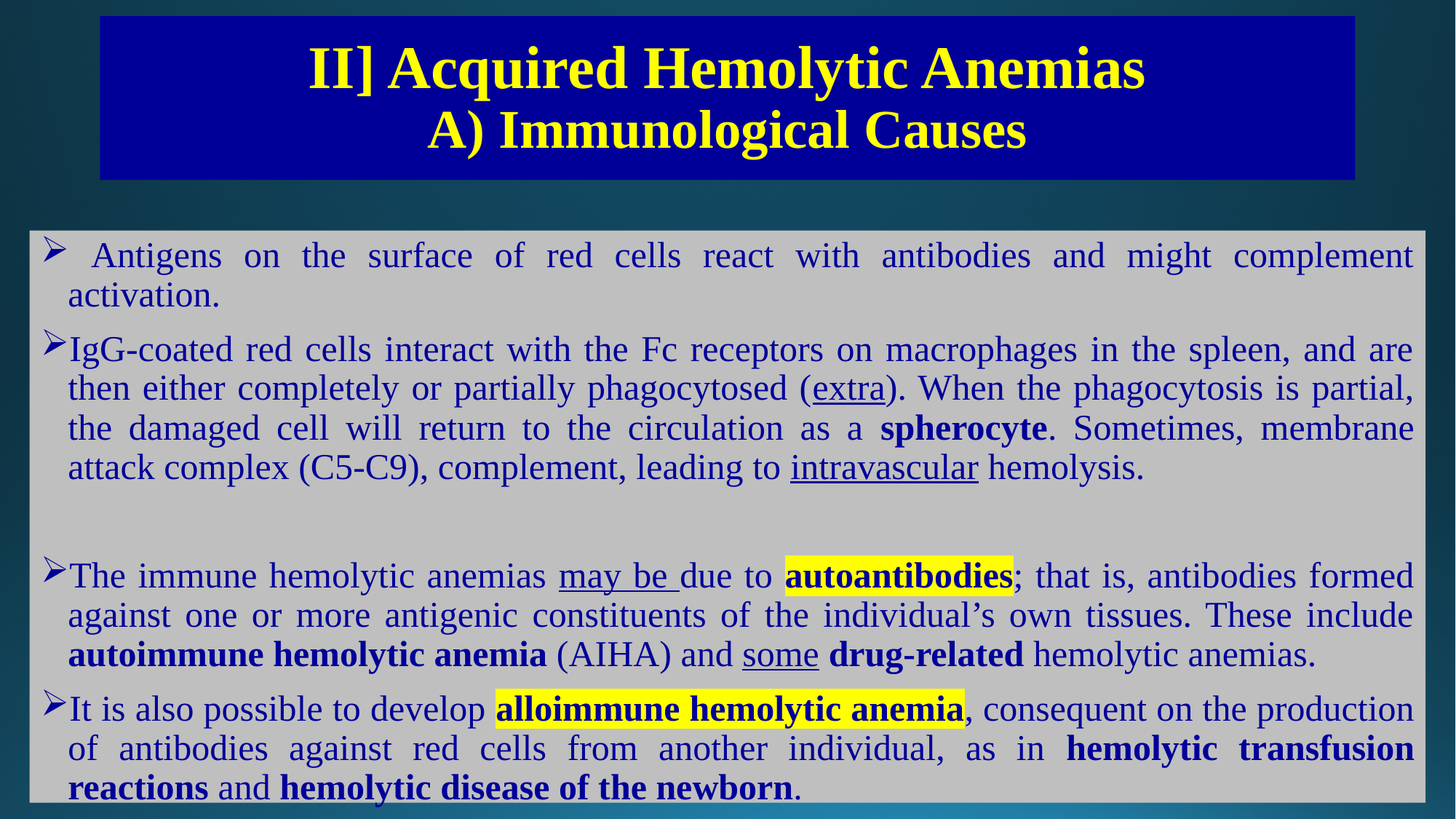

II] Acquired Hemolytic Anemias
A) Immunological Causes
 Antigens on the surface of red cells react with antibodies and might complement activation.
IgG-coated red cells interact with the Fc receptors on macrophages in the spleen, and are then either completely or partially phagocytosed (extra). When the phagocytosis is partial, the damaged cell will return to the circulation as a spherocyte. Sometimes, membrane attack complex (C5-C9), complement, leading to intravascular hemolysis.

The immune hemolytic anemias may be due to autoantibodies; that is, antibodies formed against one or more antigenic constituents of the individual’s own tissues. These include autoimmune hemolytic anemia (AIHA) and some drug-related hemolytic anemias.
It is also possible to develop alloimmune hemolytic anemia, consequent on the production of antibodies against red cells from another individual, as in hemolytic transfusion reactions and hemolytic disease of the newborn.